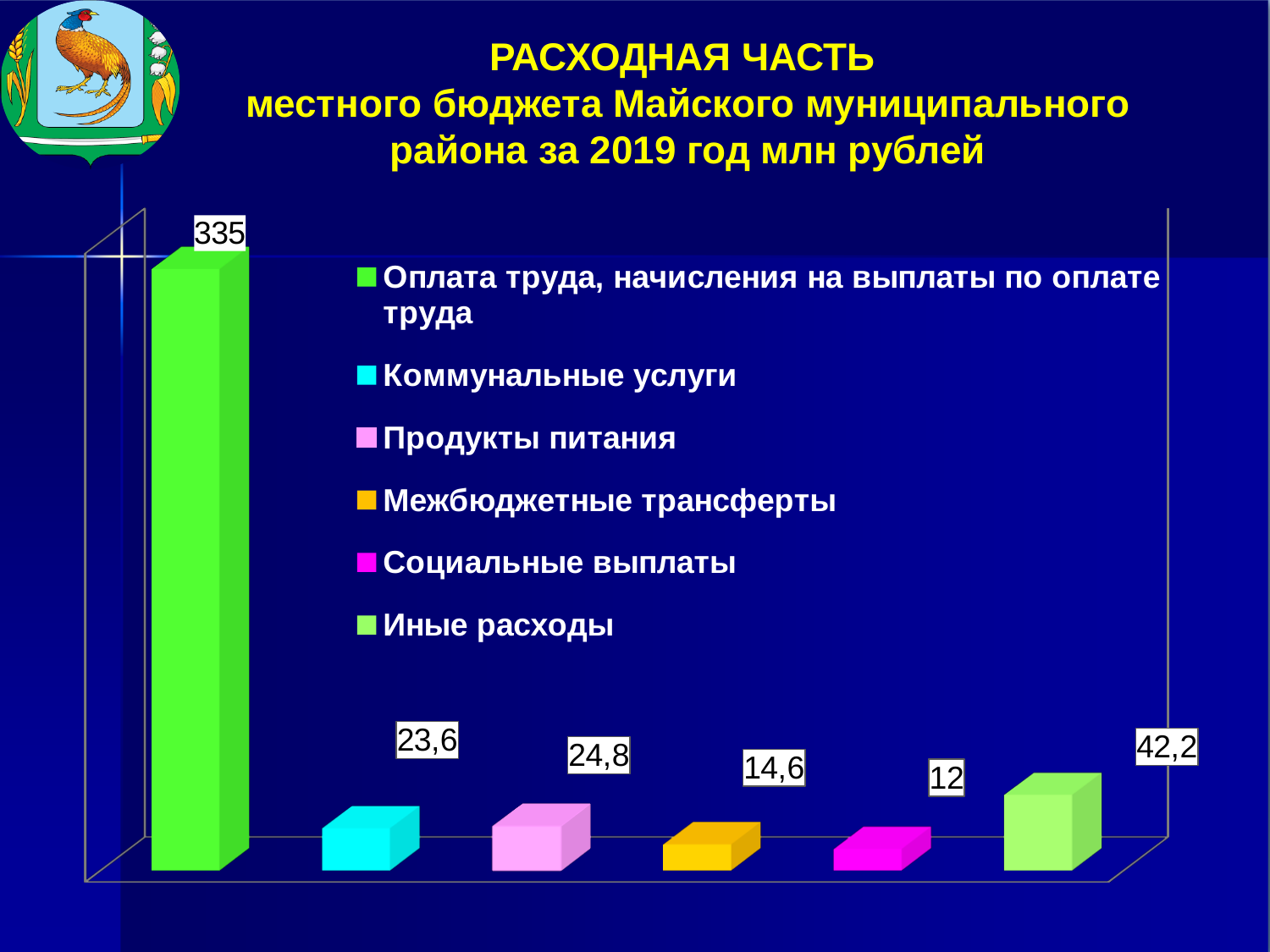

# РАСХОДНАЯ ЧАСТЬ местного бюджета Майского муниципального района за 2019 год млн рублей

[unsupported chart]